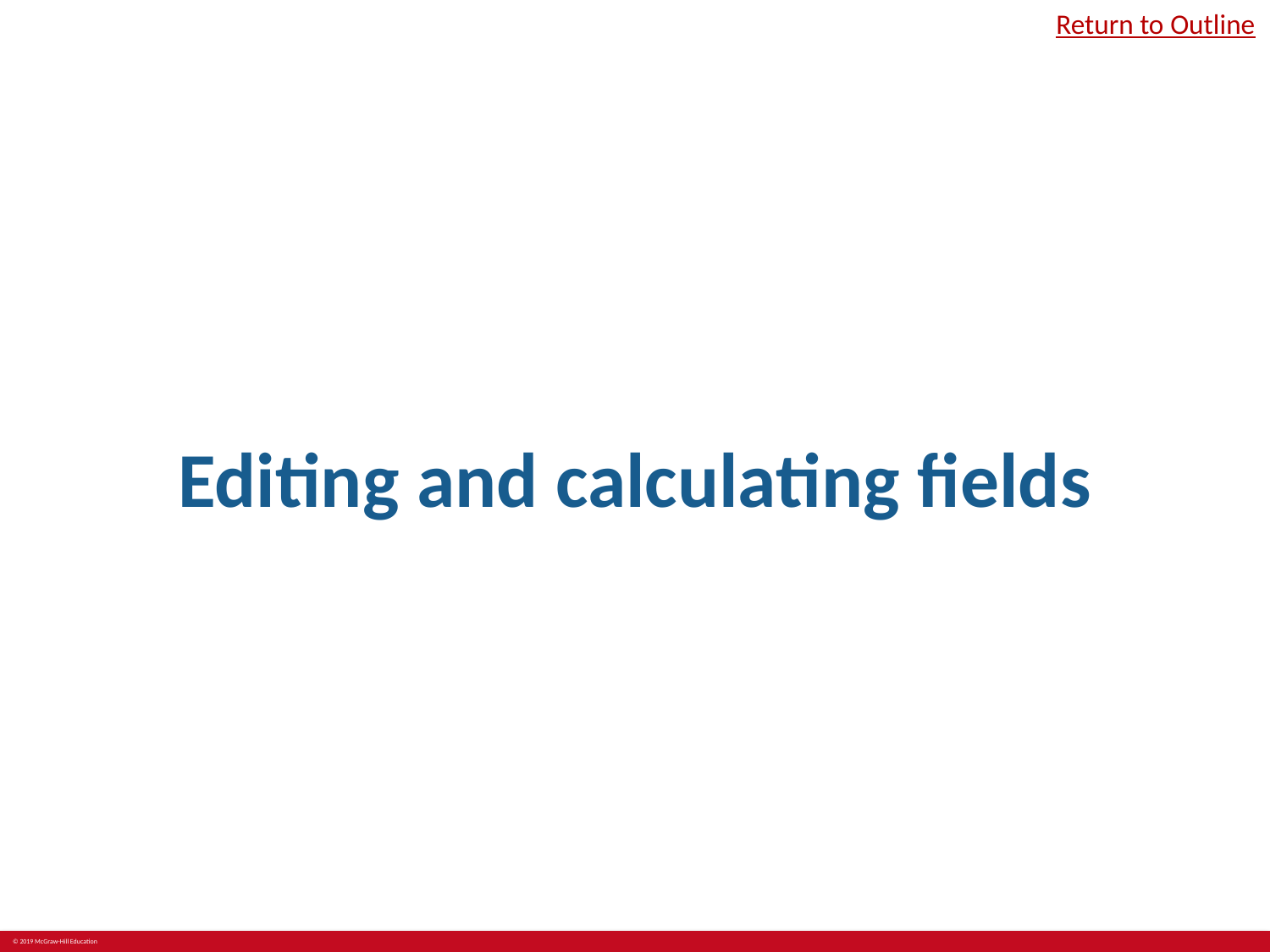

Return to Outline
# Editing and calculating fields